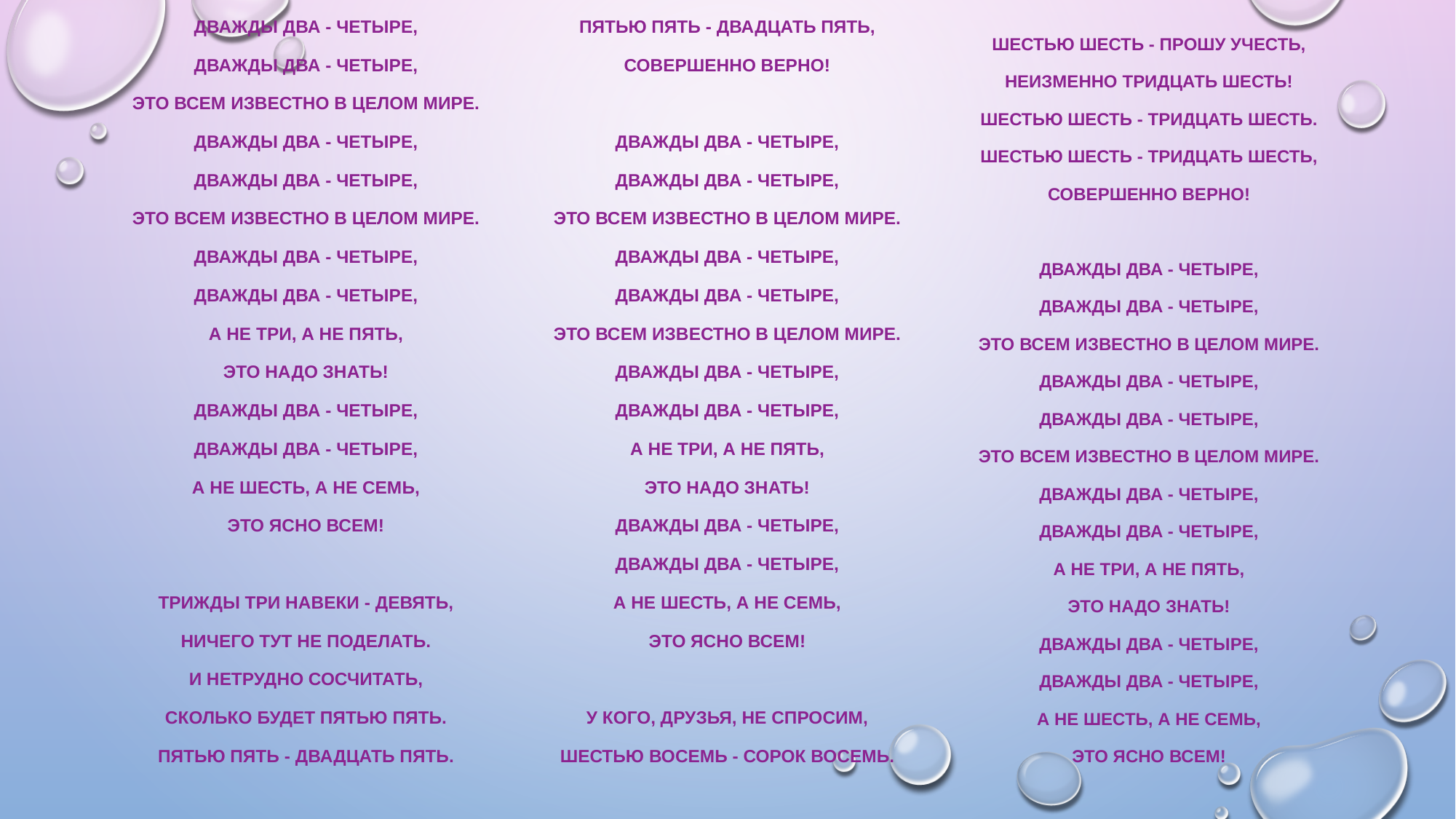

#
Дважды два - четыре,
Дважды два - четыре,
Это всем известно в целом мире.
Дважды два - четыре,
Дважды два - четыре,
Это всем известно в целом мире.
Дважды два - четыре,
Дважды два - четыре,
А не три, а не пять,
Это надо знать!
Дважды два - четыре,
Дважды два - четыре,
А не шесть, а не семь,
Это ясно всем!

Трижды три навеки - девять,
Ничего тут не поделать.
И нетрудно сосчитать,
Сколько будет пятью пять.
Пятью пять - двадцать пять.

Пятью пять - двадцать пять,
Совершенно верно!

Дважды два - четыре,
Дважды два - четыре,
Это всем известно в целом мире.
Дважды два - четыре,
Дважды два - четыре,
Это всем известно в целом мире.
Дважды два - четыре,
Дважды два - четыре,
А не три, а не пять,
Это надо знать!
Дважды два - четыре,
Дважды два - четыре,
А не шесть, а не семь,
Это ясно всем!

У кого, друзья, не спросим,
Шестью восемь - сорок восемь.

Шестью шесть - прошу учесть,
Неизменно тридцать шесть!
Шестью шесть - тридцать шесть.
Шестью шесть - тридцать шесть,
Совершенно верно!

Дважды два - четыре,
Дважды два - четыре,
Это всем известно в целом мире.
Дважды два - четыре,
Дважды два - четыре,
Это всем известно в целом мире.
Дважды два - четыре,
Дважды два - четыре,
А не три, а не пять,
Это надо знать!
Дважды два - четыре,
Дважды два - четыре,
А не шесть, а не семь,
Это ясно всем!